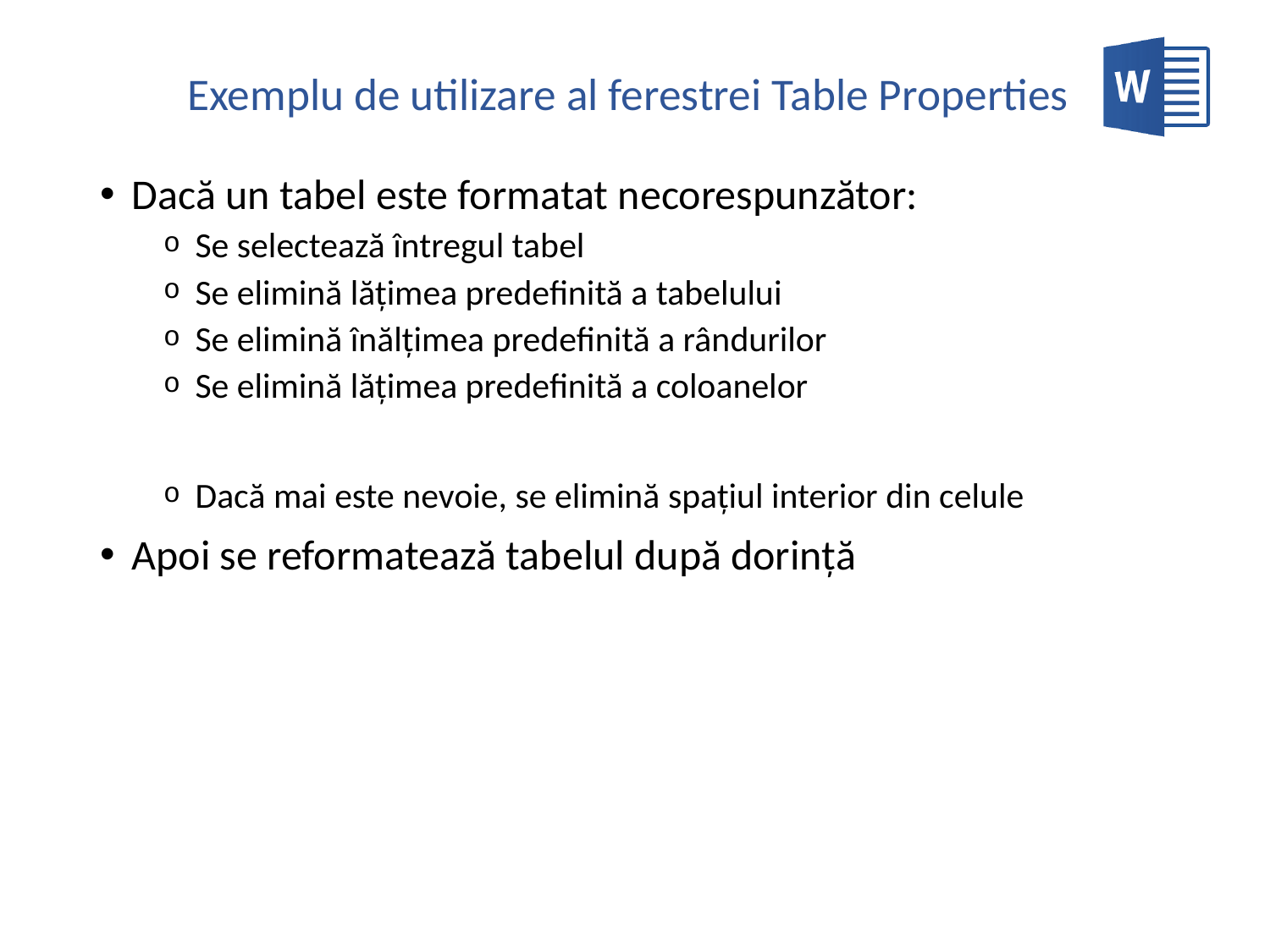

# Exemplu de utilizare al ferestrei Table Properties
Dacă un tabel este formatat necorespunzător:
Se selectează întregul tabel
Se elimină lăţimea predefinită a tabelului
Se elimină înălţimea predefinită a rândurilor
Se elimină lăţimea predefinită a coloanelor

Dacă mai este nevoie, se elimină spaţiul interior din celule
Apoi se reformatează tabelul după dorinţă